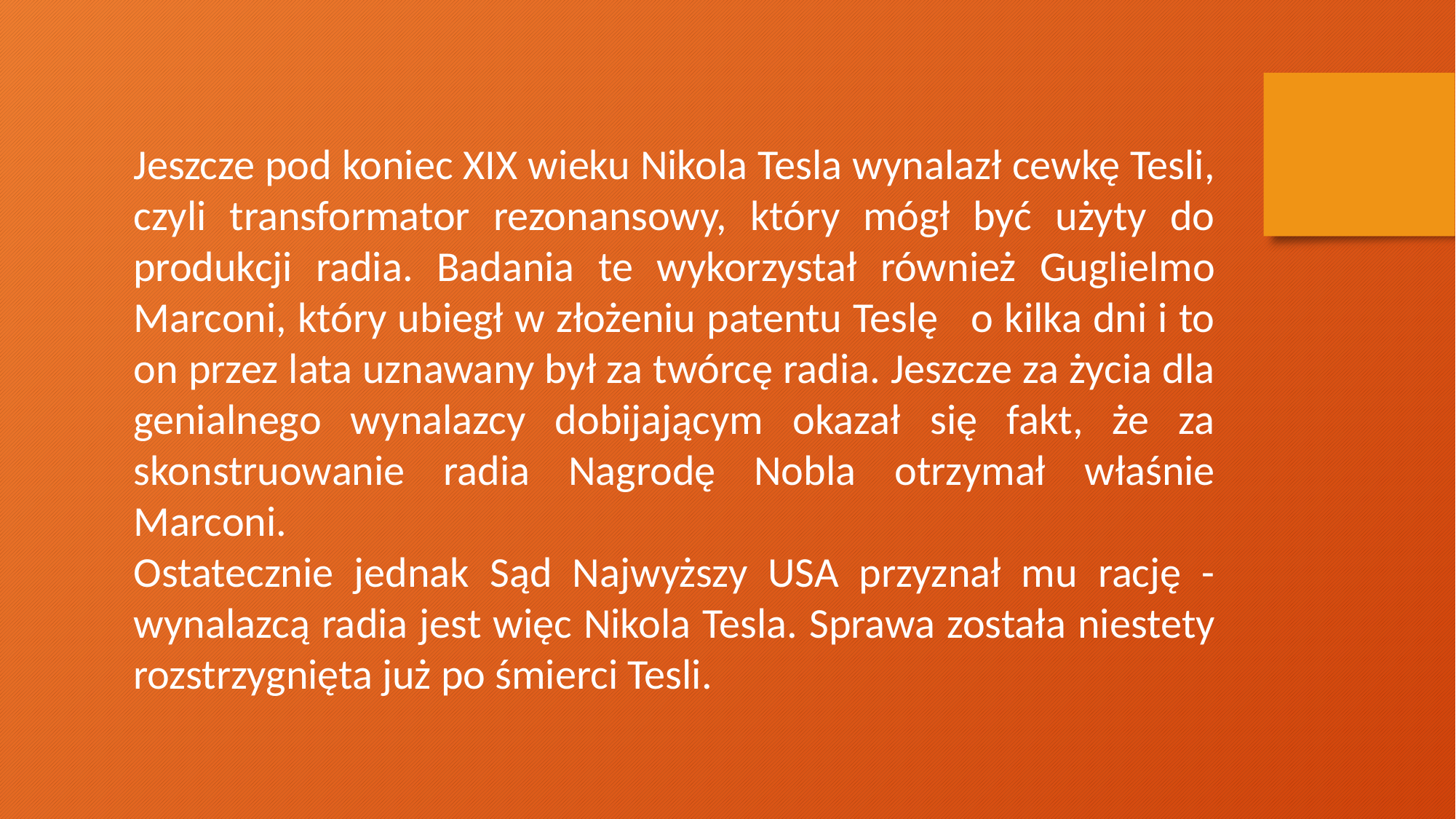

Jeszcze pod koniec XIX wieku Nikola Tesla wynalazł cewkę Tesli, czyli transformator rezonansowy, który mógł być użyty do produkcji radia. Badania te wykorzystał również Guglielmo Marconi, który ubiegł w złożeniu patentu Teslę   o kilka dni i to on przez lata uznawany był za twórcę radia. Jeszcze za życia dla genialnego wynalazcy dobijającym okazał się fakt, że za skonstruowanie radia Nagrodę Nobla otrzymał właśnie Marconi.
Ostatecznie jednak Sąd Najwyższy USA przyznał mu rację - wynalazcą radia jest więc Nikola Tesla. Sprawa została niestety rozstrzygnięta już po śmierci Tesli.